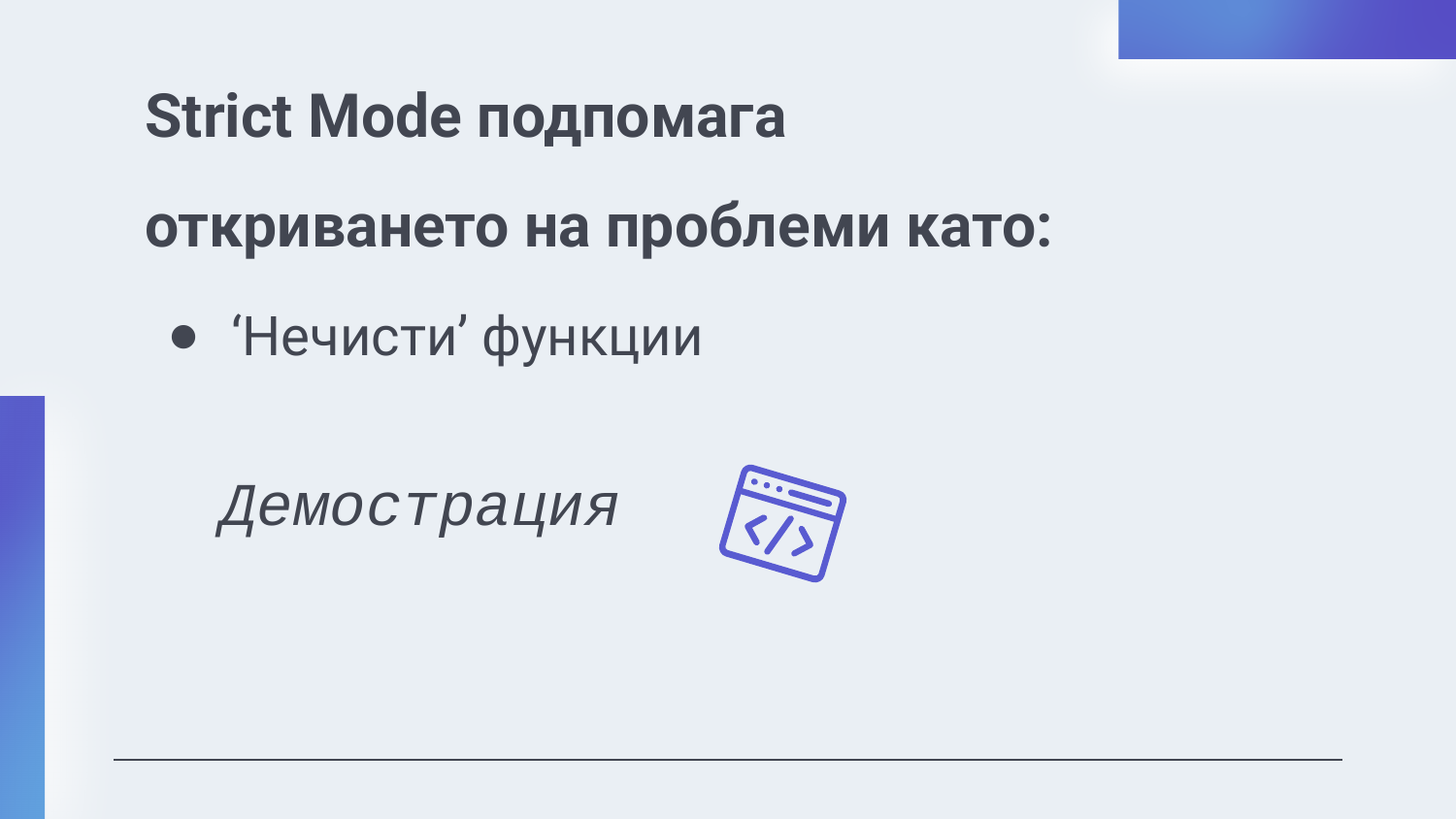

Strict Mode подпомага откриването на проблеми като:
‘Нечисти’ функции
# Демострация